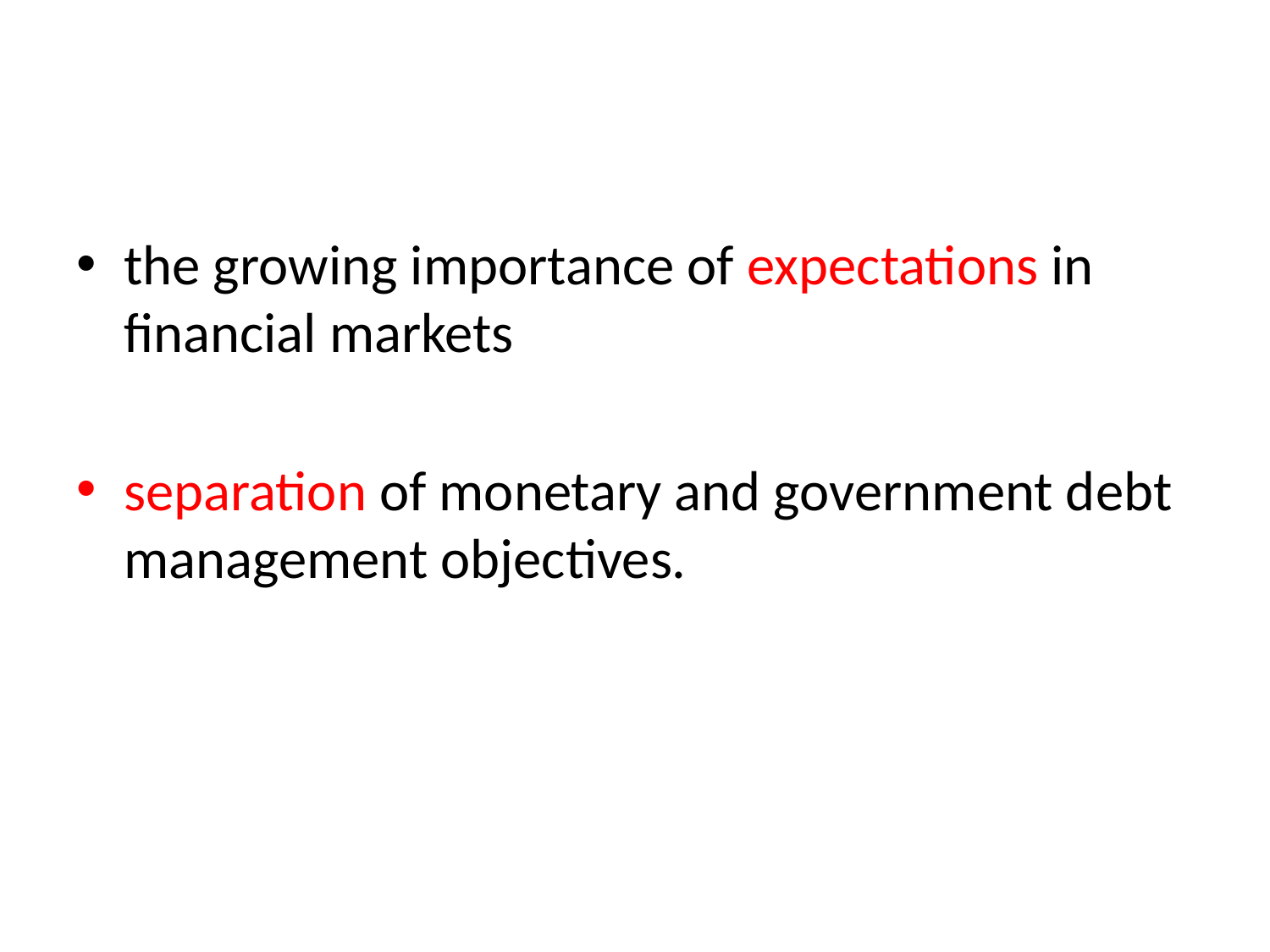

#
the growing importance of expectations in financial markets

separation of monetary and government debt management objectives.